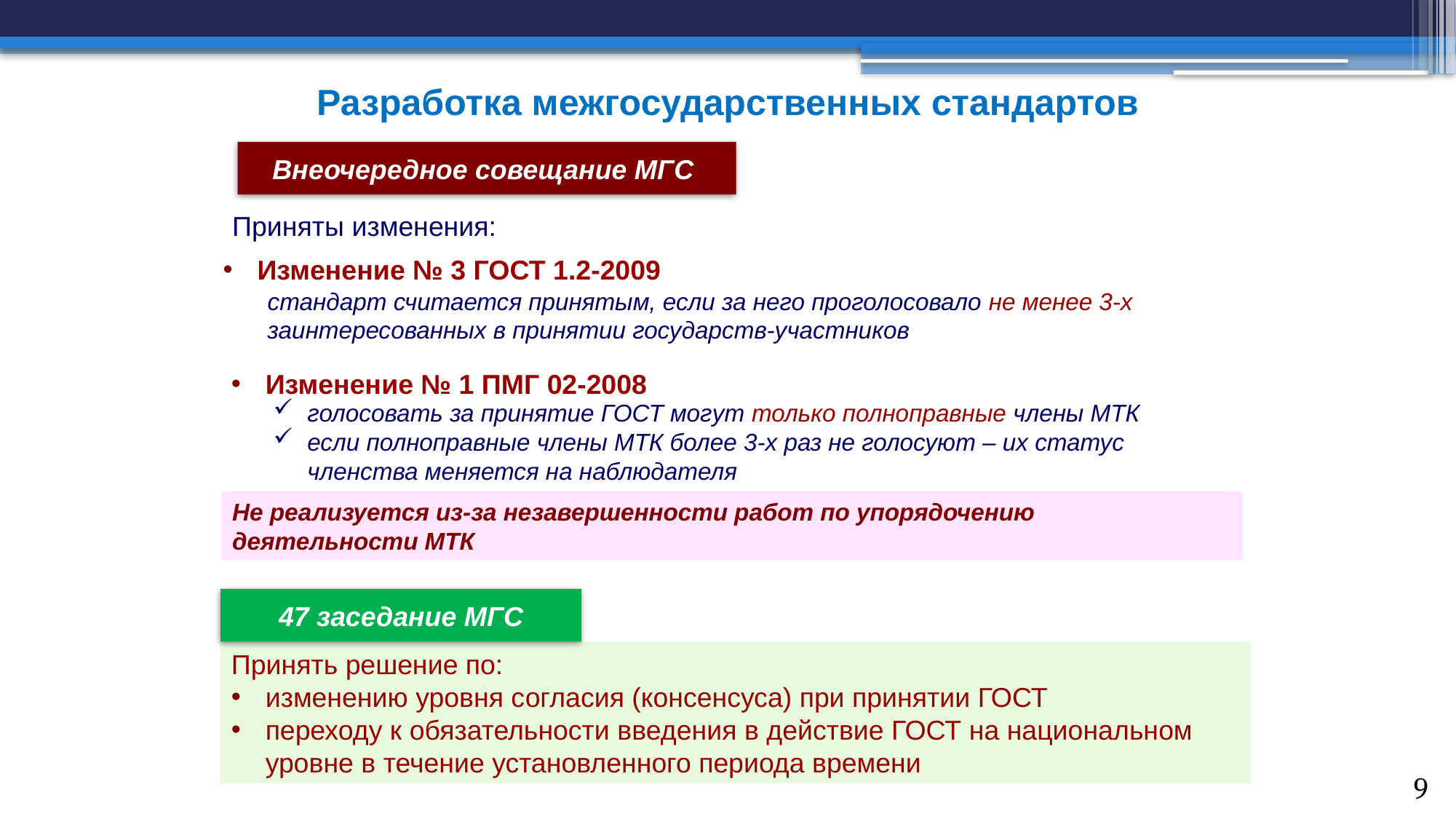

Разработка межгосударственных стандартов
Внеочередное совещание МГС
Приняты изменения:
Изменение № 3 ГОСТ 1.2-2009
стандарт считается принятым, если за него проголосовало не менее 3-х заинтересованных в принятии государств-участников
Изменение № 1 ПМГ 02-2008
голосовать за принятие ГОСТ могут только полноправные члены МТК
если полноправные члены МТК более 3-х раз не голосуют – их статус членства меняется на наблюдателя
Не реализуется из-за незавершенности работ по упорядочению
деятельности МТК
47 заседание МГС
Принять решение по:
изменению уровня согласия (консенсуса) при принятии ГОСТ
переходу к обязательности введения в действие ГОСТ на национальном уровне в течение установленного периода времени
9